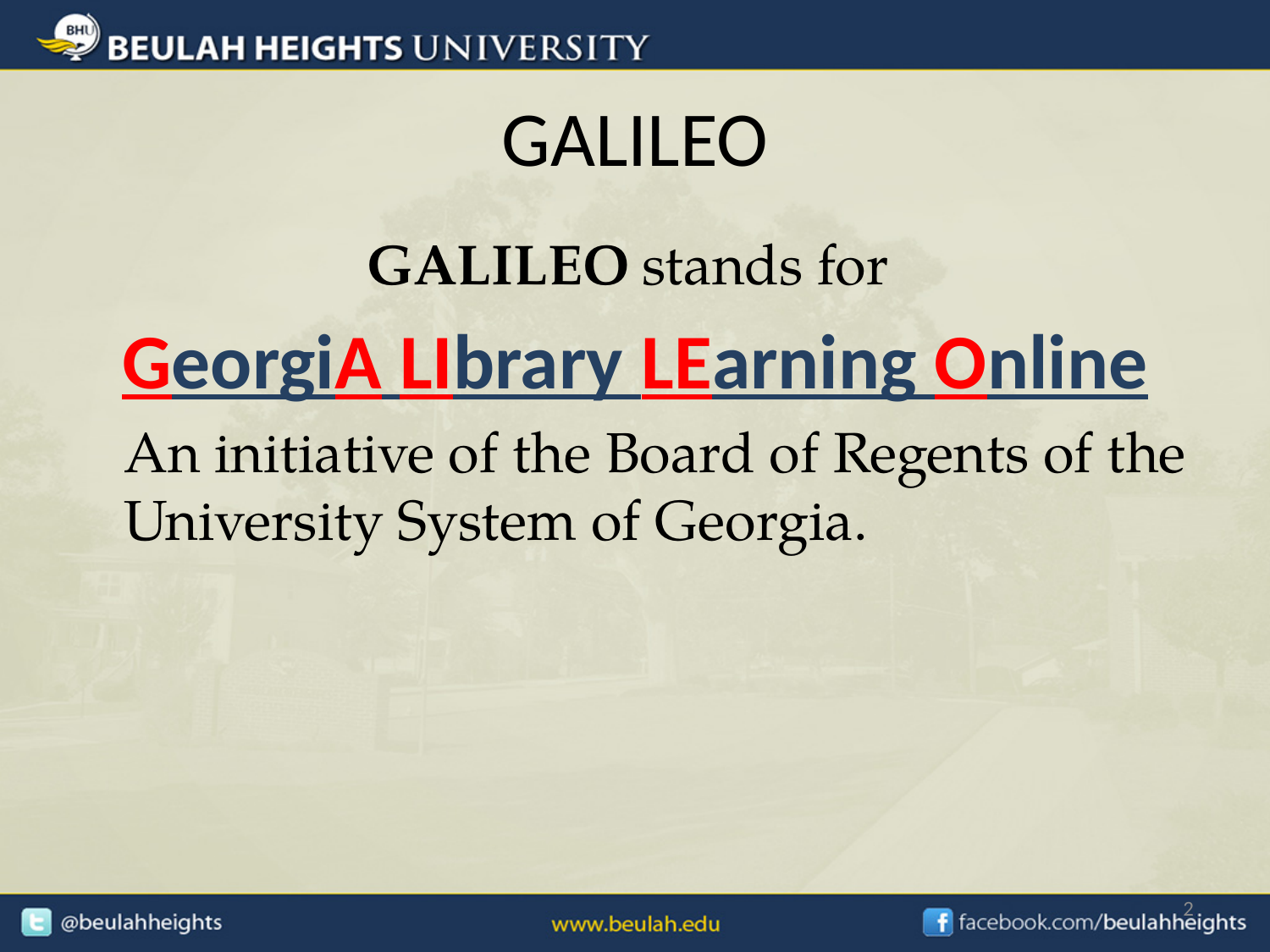

# GALILEO
GALILEO stands for
GeorgiA LIbrary LEarning Online
	An initiative of the Board of Regents of the University System of Georgia.

2